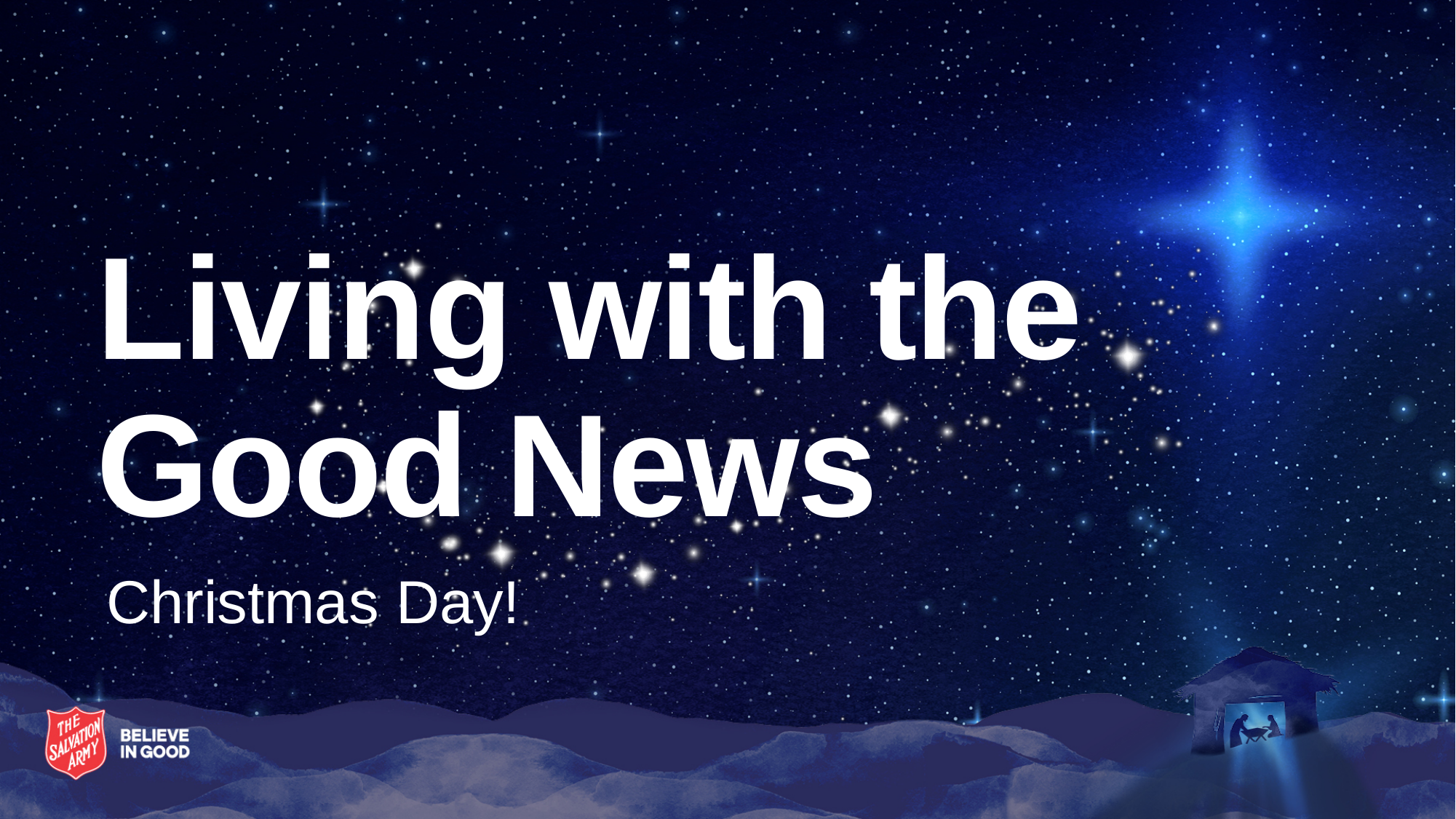

# Living with the Good News
Christmas Day!